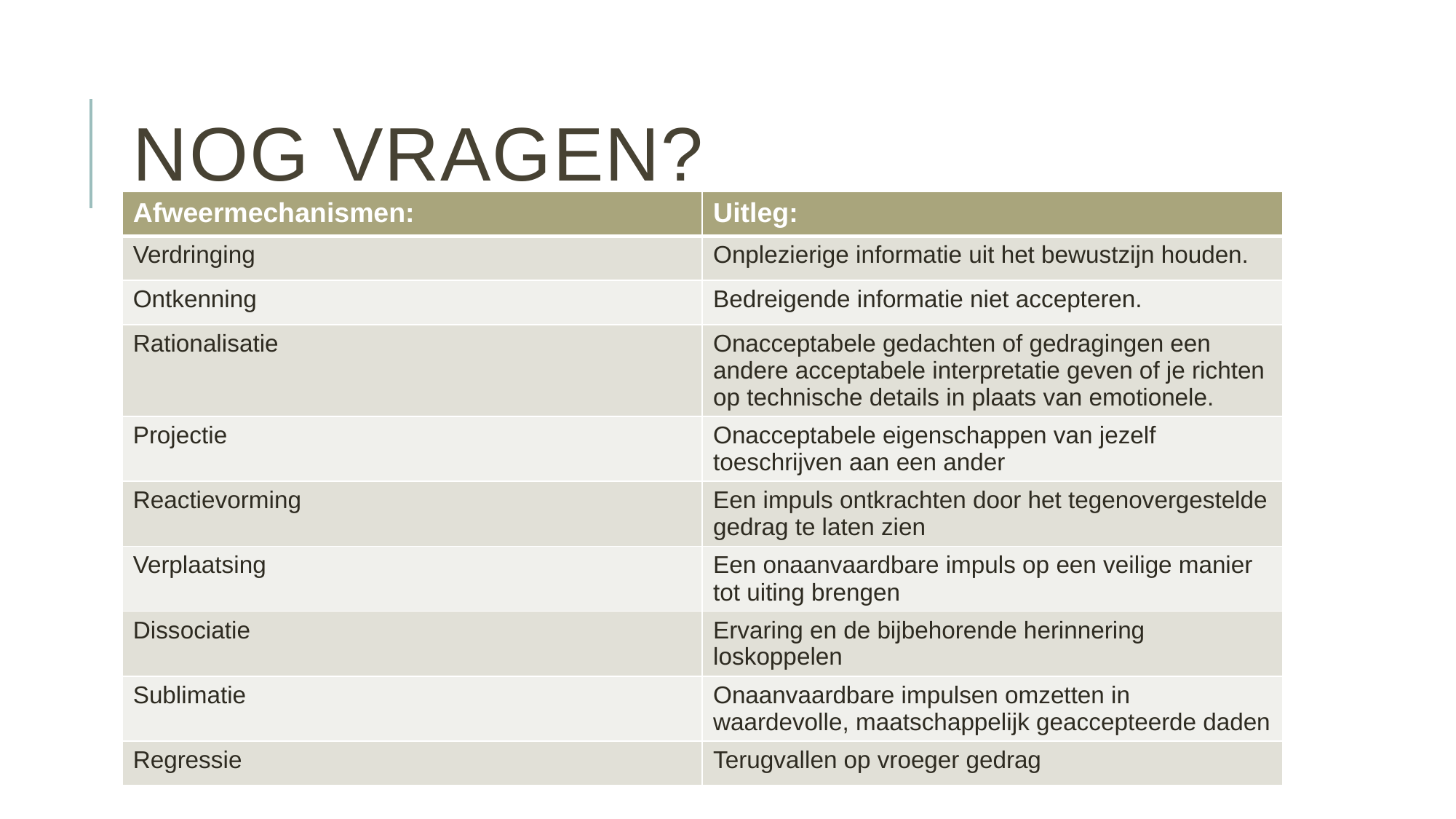

# Nog vragen?
| Afweermechanismen: | Uitleg: |
| --- | --- |
| Verdringing | Onplezierige informatie uit het bewustzijn houden. |
| Ontkenning | Bedreigende informatie niet accepteren. |
| Rationalisatie | Onacceptabele gedachten of gedragingen een andere acceptabele interpretatie geven of je richten op technische details in plaats van emotionele. |
| Projectie | Onacceptabele eigenschappen van jezelf toeschrijven aan een ander |
| Reactievorming | Een impuls ontkrachten door het tegenovergestelde gedrag te laten zien |
| Verplaatsing | Een onaanvaardbare impuls op een veilige manier tot uiting brengen |
| Dissociatie | Ervaring en de bijbehorende herinnering loskoppelen |
| Sublimatie | Onaanvaardbare impulsen omzetten in waardevolle, maatschappelijk geaccepteerde daden |
| Regressie | Terugvallen op vroeger gedrag |